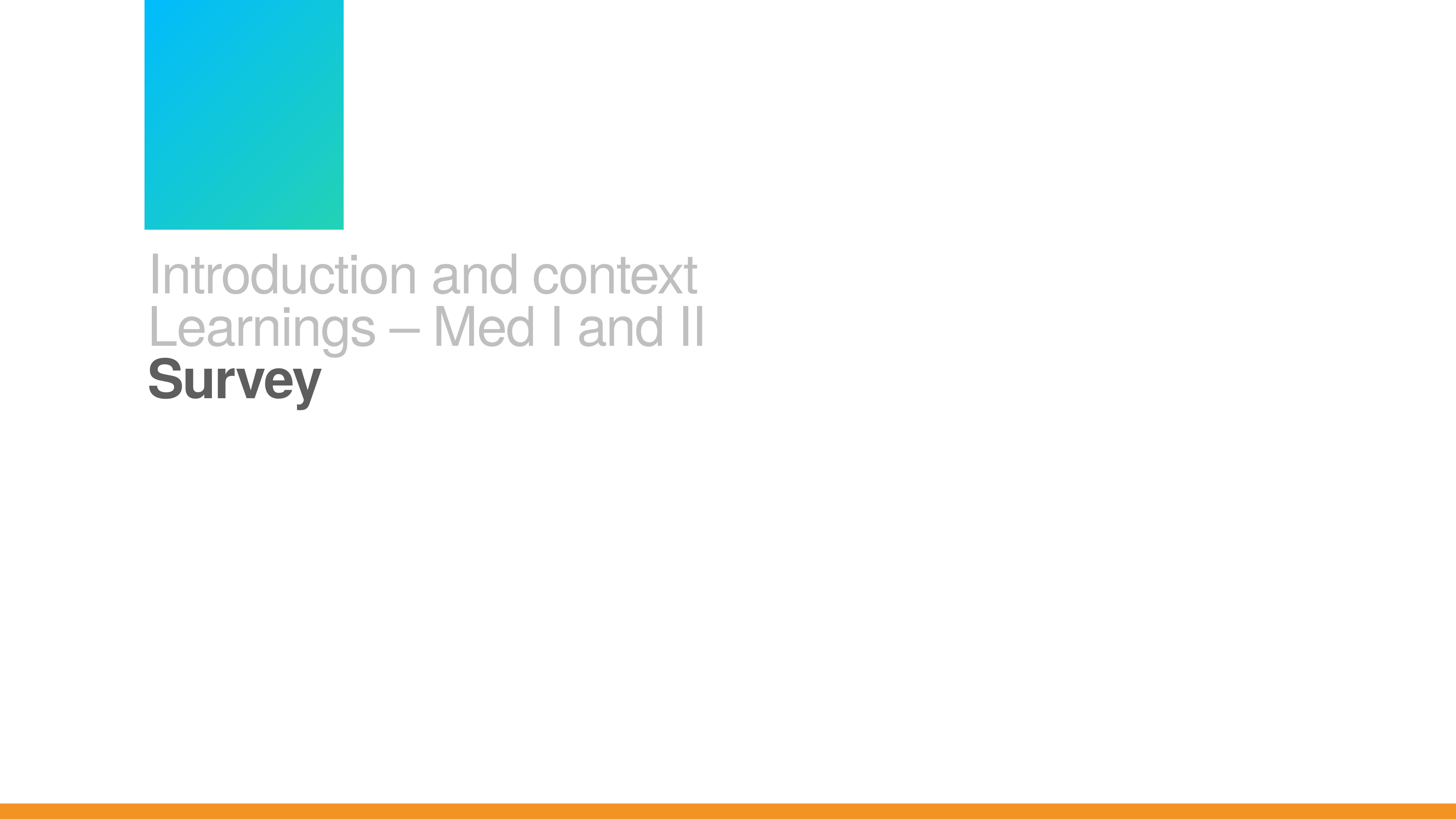

# Introduction and context Learnings – Med I and II Survey